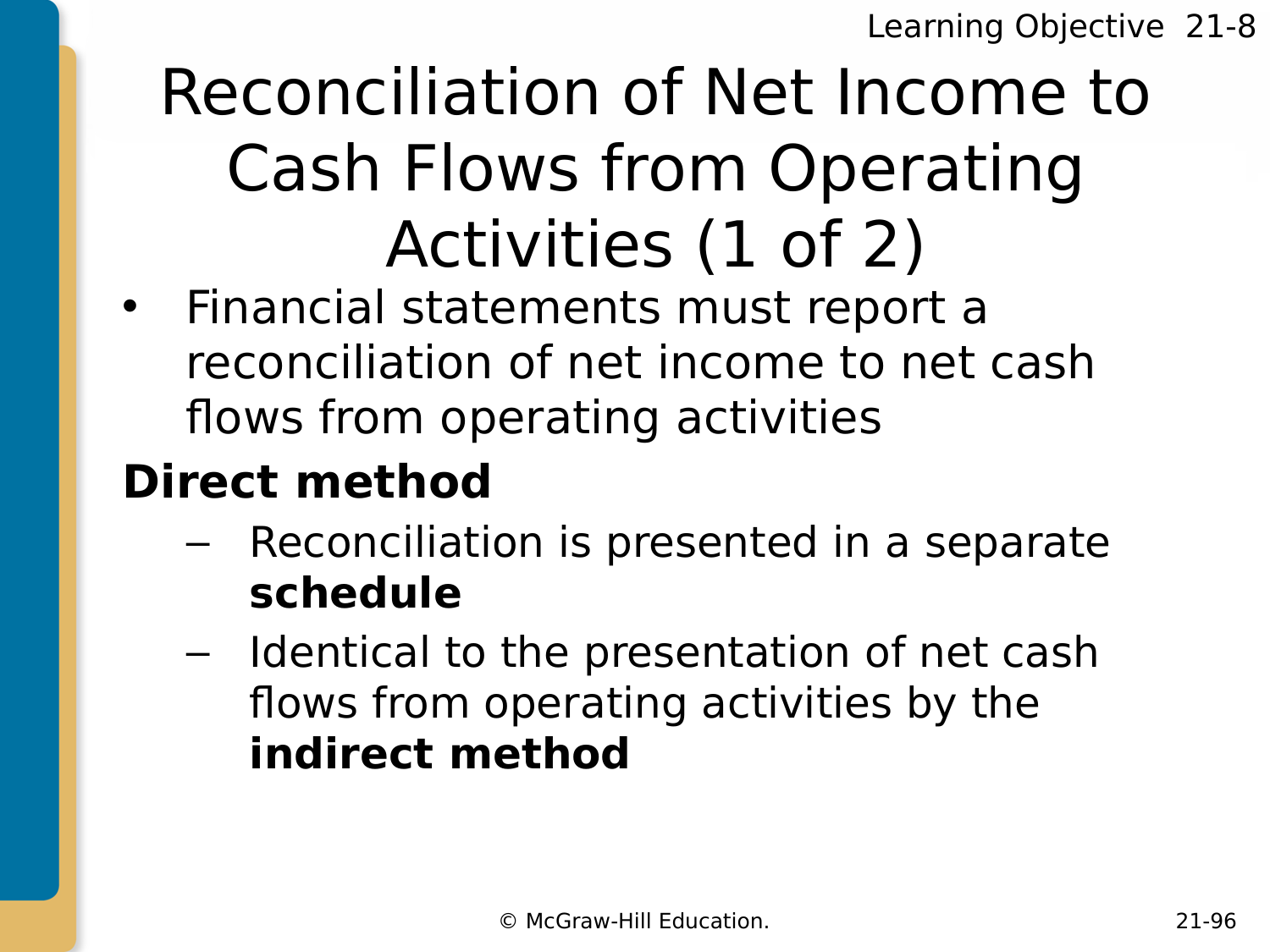

Learning Objective  21-8
# Reconciliation of Net Income to Cash Flows from Operating Activities (1 of 2)
Financial statements must report a reconciliation of net income to net cash flows from operating activities
Direct method
Reconciliation is presented in a separate schedule
Identical to the presentation of net cash flows from operating activities by the indirect method